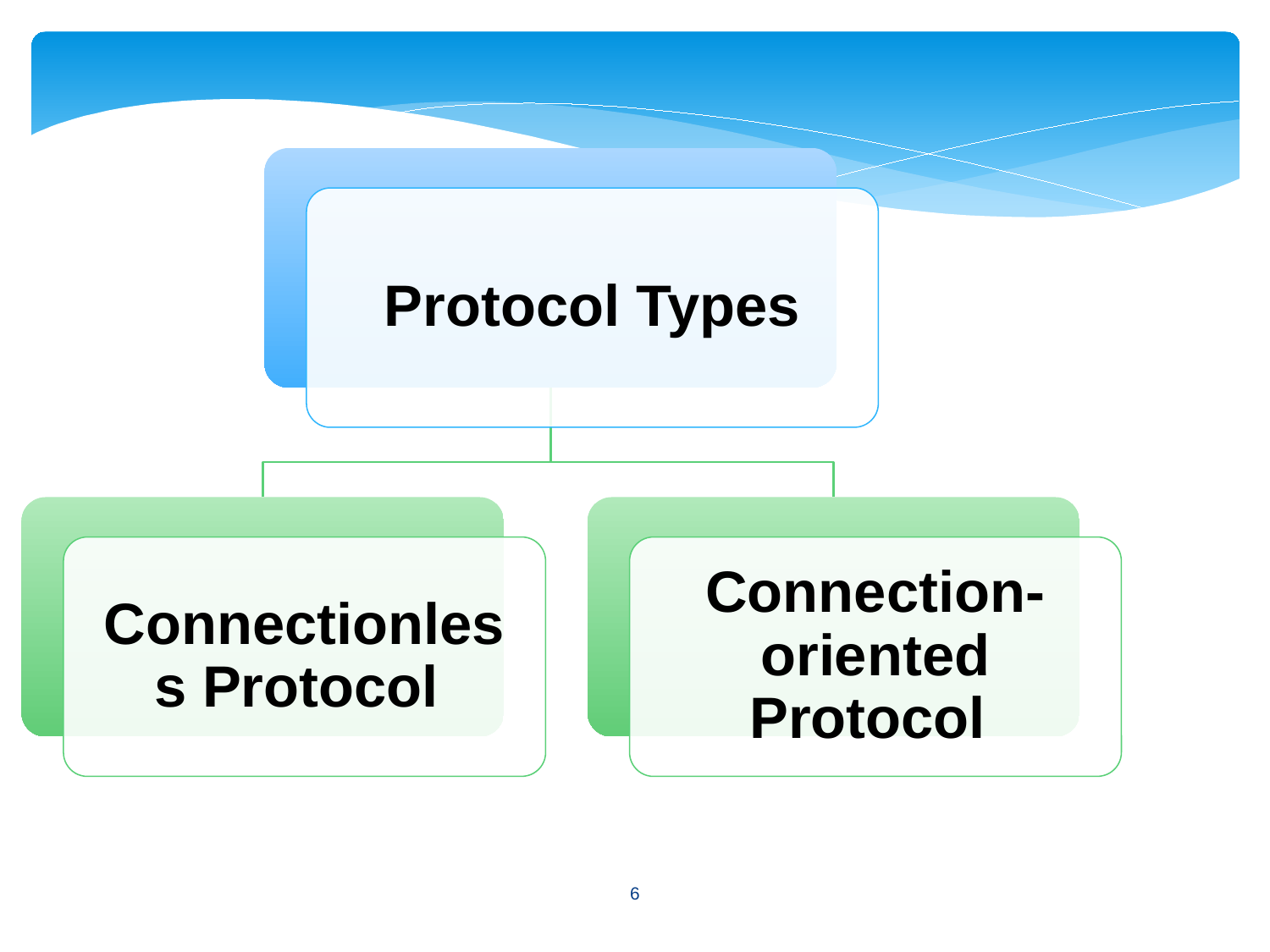

Protocol Types
Connectionless Protocol
Connection-oriented Protocol
6